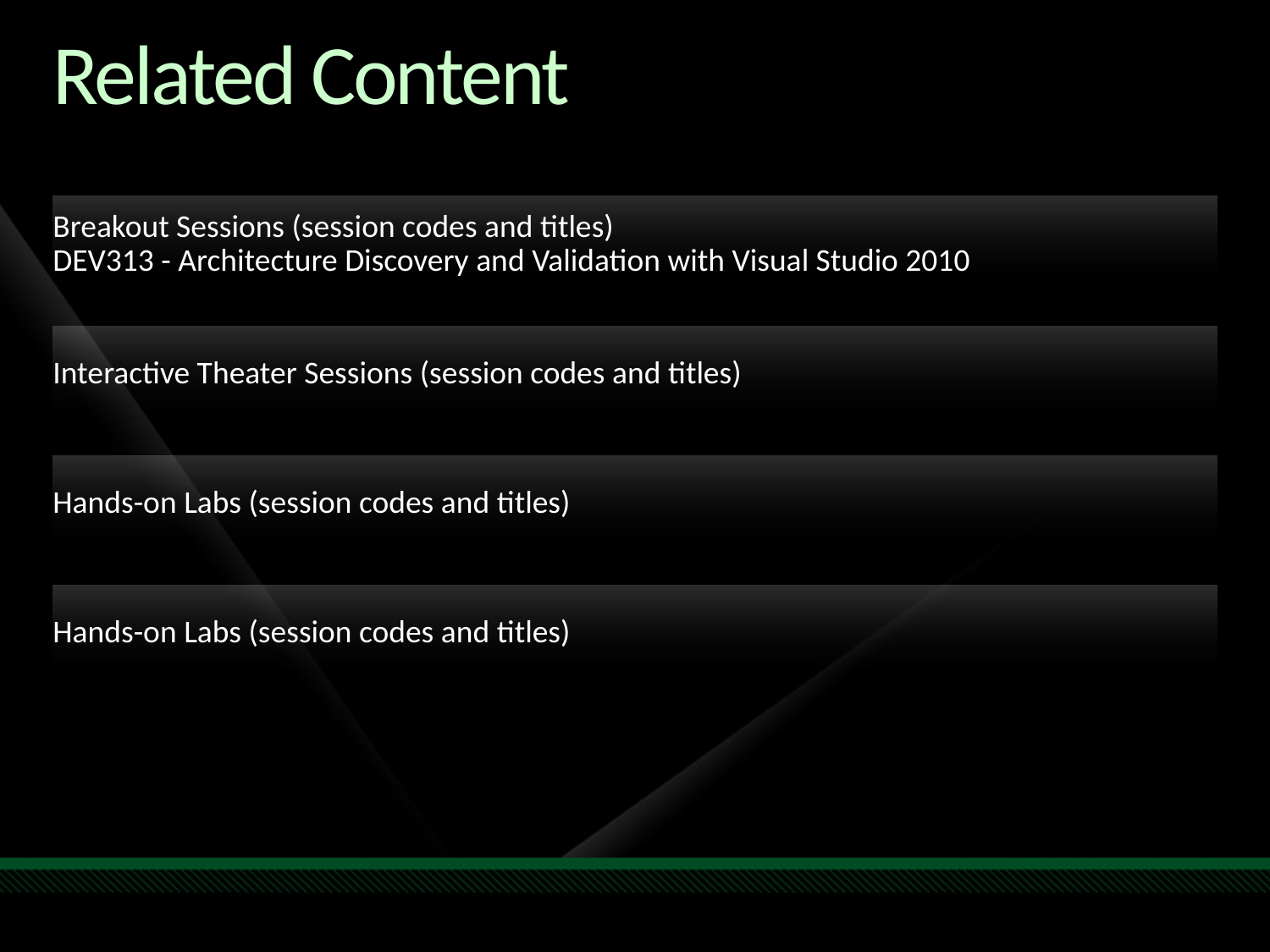

Required Slide
Speakers,
please list the Breakout Sessions,
TLC Interactive Theaters and Labs
that are related to your session.
# Related Content
Breakout Sessions (session codes and titles)
DEV313 - Architecture Discovery and Validation with Visual Studio 2010
Interactive Theater Sessions (session codes and titles)
Hands-on Labs (session codes and titles)
Hands-on Labs (session codes and titles)